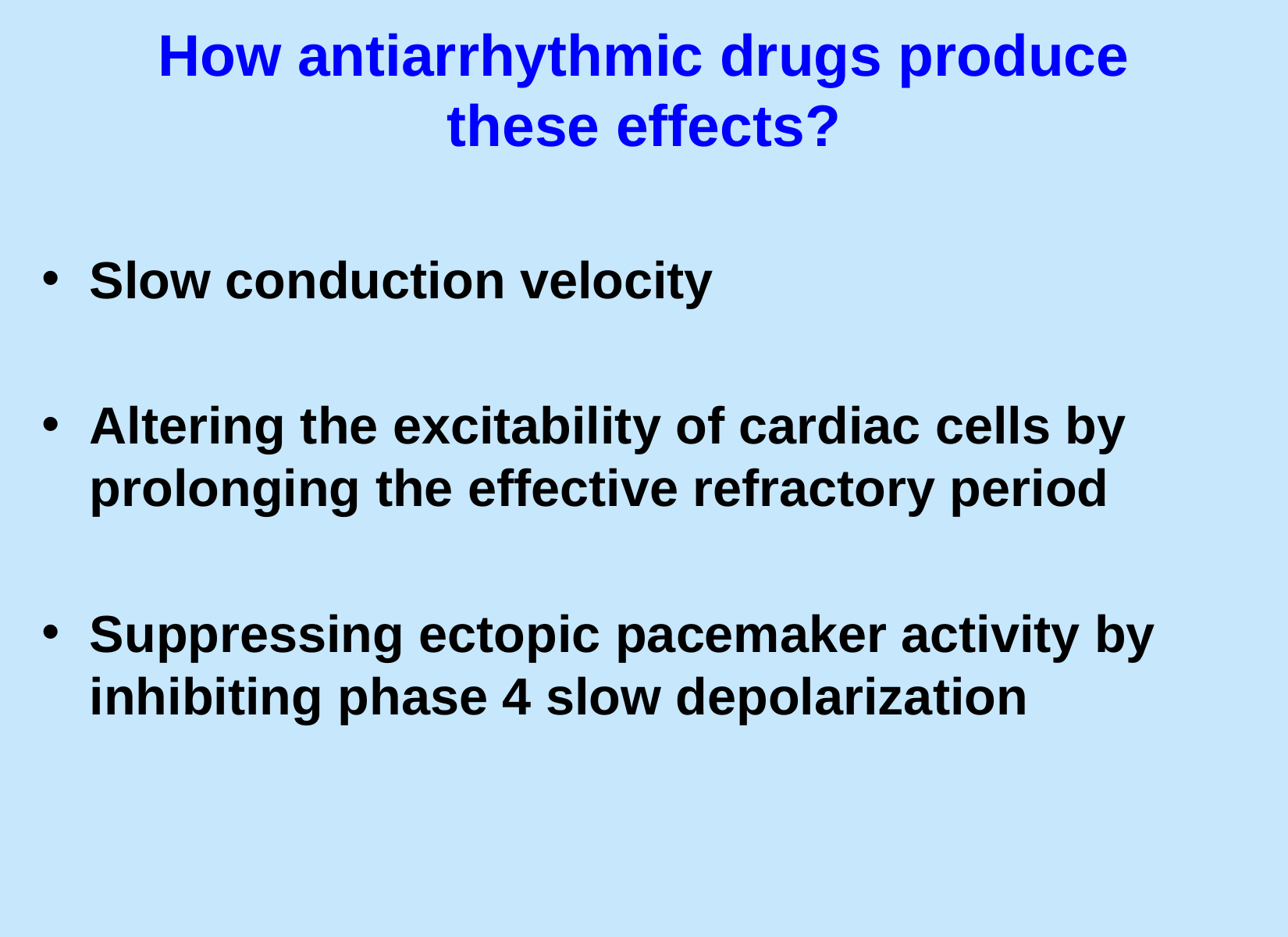

# How antiarrhythmic drugs produce these effects?

Slow conduction velocity

Altering the excitability of cardiac cells by prolonging the effective refractory period

Suppressing ectopic pacemaker activity by inhibiting phase 4 slow depolarization